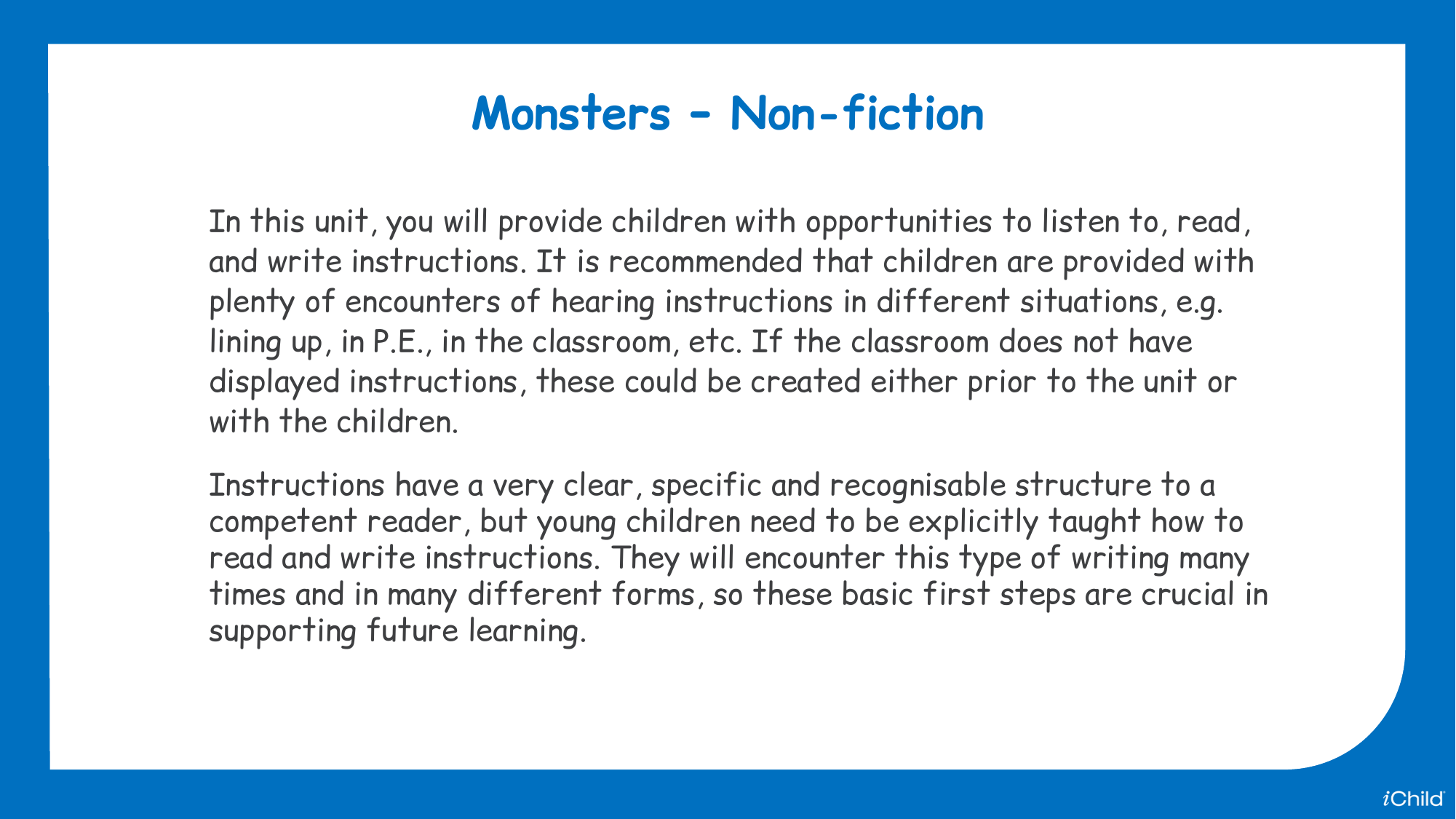

Monsters – Non-fiction
In this unit, you will provide children with opportunities to listen to, read, and write instructions. It is recommended that children are provided with plenty of encounters of hearing instructions in different situations, e.g. lining up, in P.E., in the classroom, etc. If the classroom does not have displayed instructions, these could be created either prior to the unit or with the children.
Instructions have a very clear, specific and recognisable structure to a competent reader, but young children need to be explicitly taught how to read and write instructions. They will encounter this type of writing many times and in many different forms, so these basic first steps are crucial in supporting future learning.